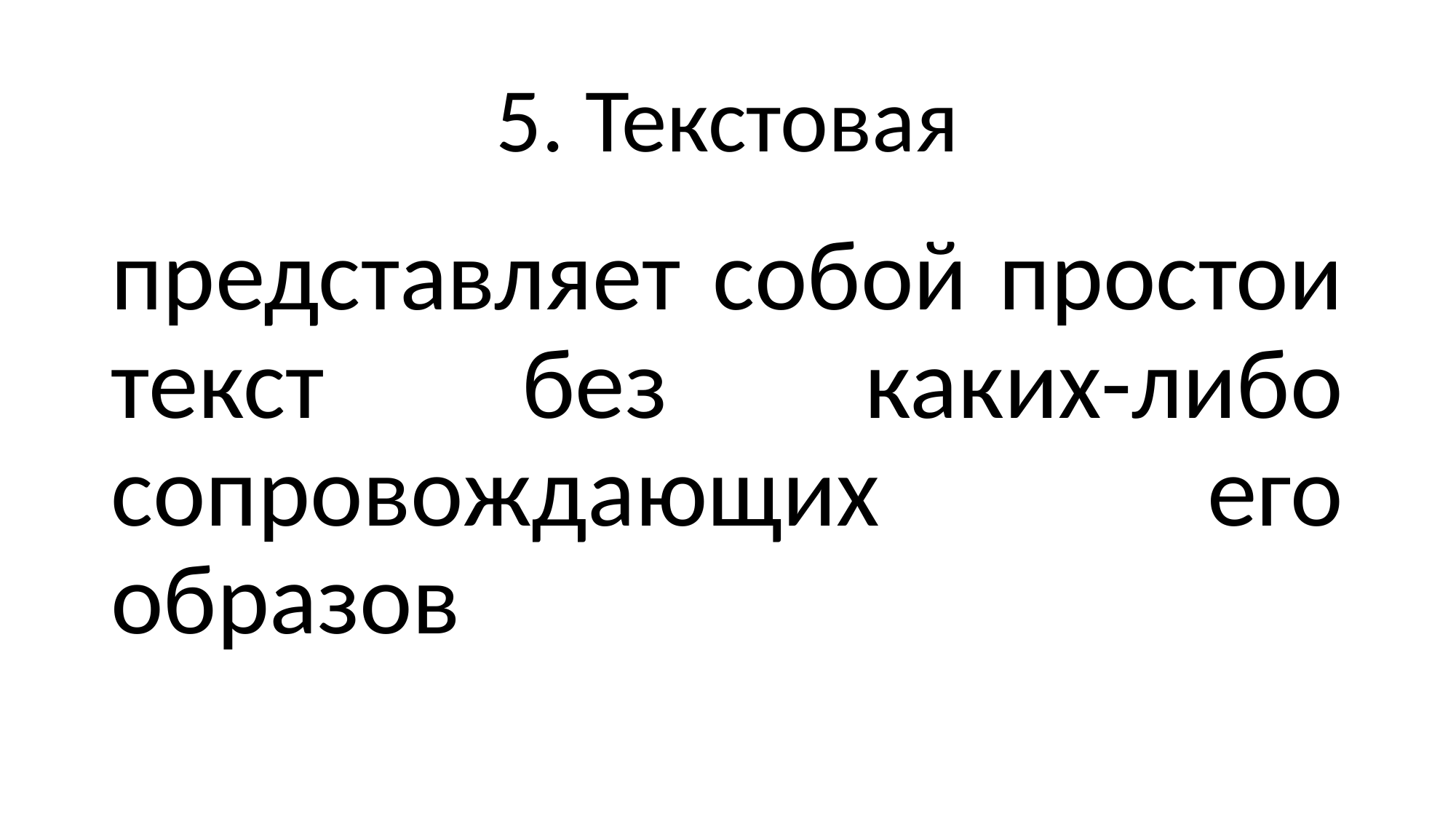

# 5. Текстовая
представляет собой простои текст без каких-либо сопровождающих его образов